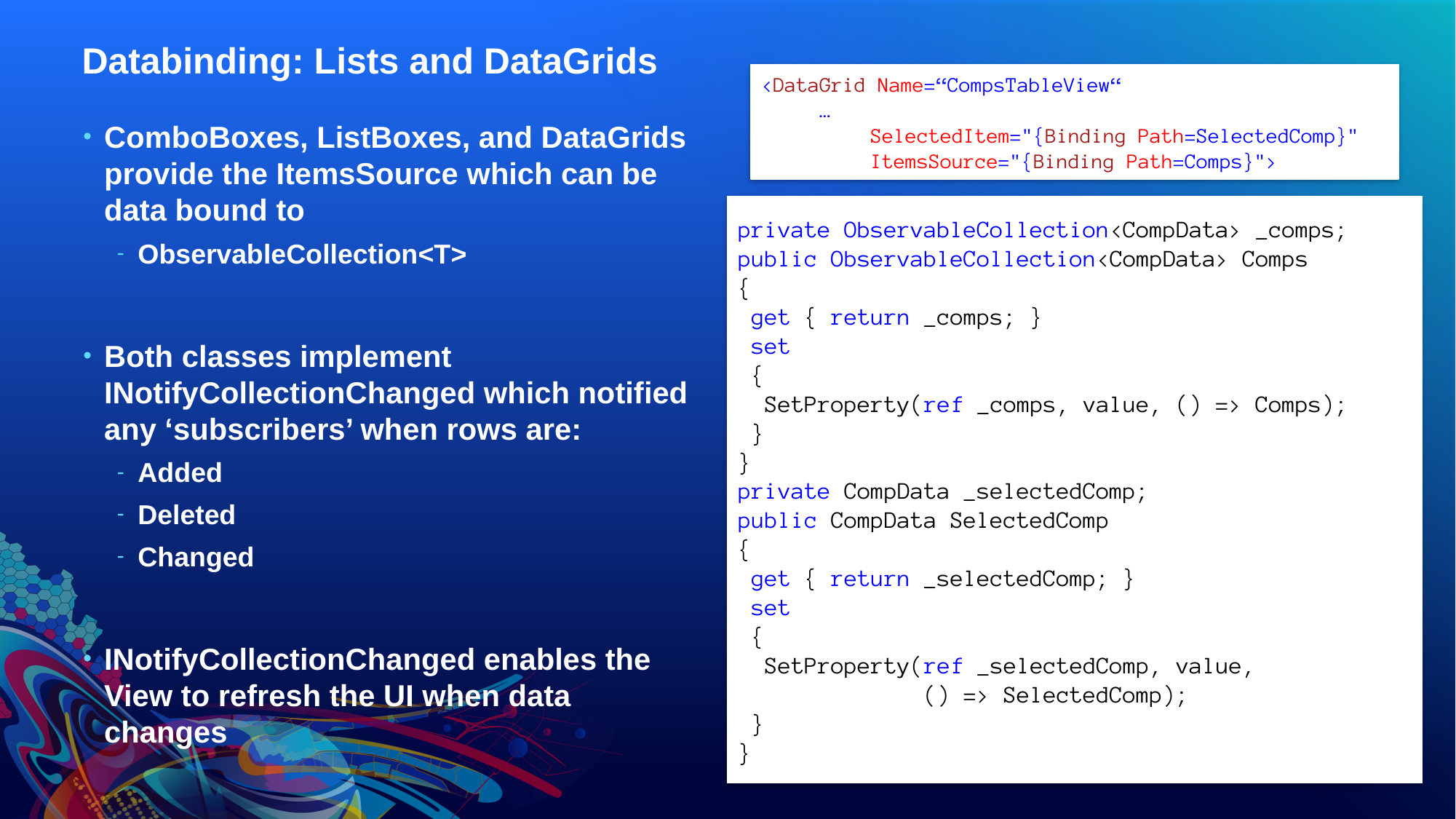

# Databinding: Lists and DataGrids
<DataGrid Name=“CompsTableView“
     …
	SelectedItem="{Binding Path=SelectedComp}"
	ItemsSource="{Binding Path=Comps}">
ComboBoxes, ListBoxes, and DataGrids provide the ItemsSource which can be data bound to
ObservableCollection<T>

Both classes implement INotifyCollectionChanged which notified any ‘subscribers’ when rows are:
Added
Deleted
Changed

INotifyCollectionChanged enables the View to refresh the UI when data
changes
private ObservableCollection<CompData> _comps;
public ObservableCollection<CompData> Comps
{
 get { return _comps; }
 set
 {
  SetProperty(ref _comps, value, () => Comps);
 }
}
private CompData _selectedComp;
public CompData SelectedComp
{
 get { return _selectedComp; }
 set
 {
  SetProperty(ref _selectedComp, value,
              () => SelectedComp);
 }
}